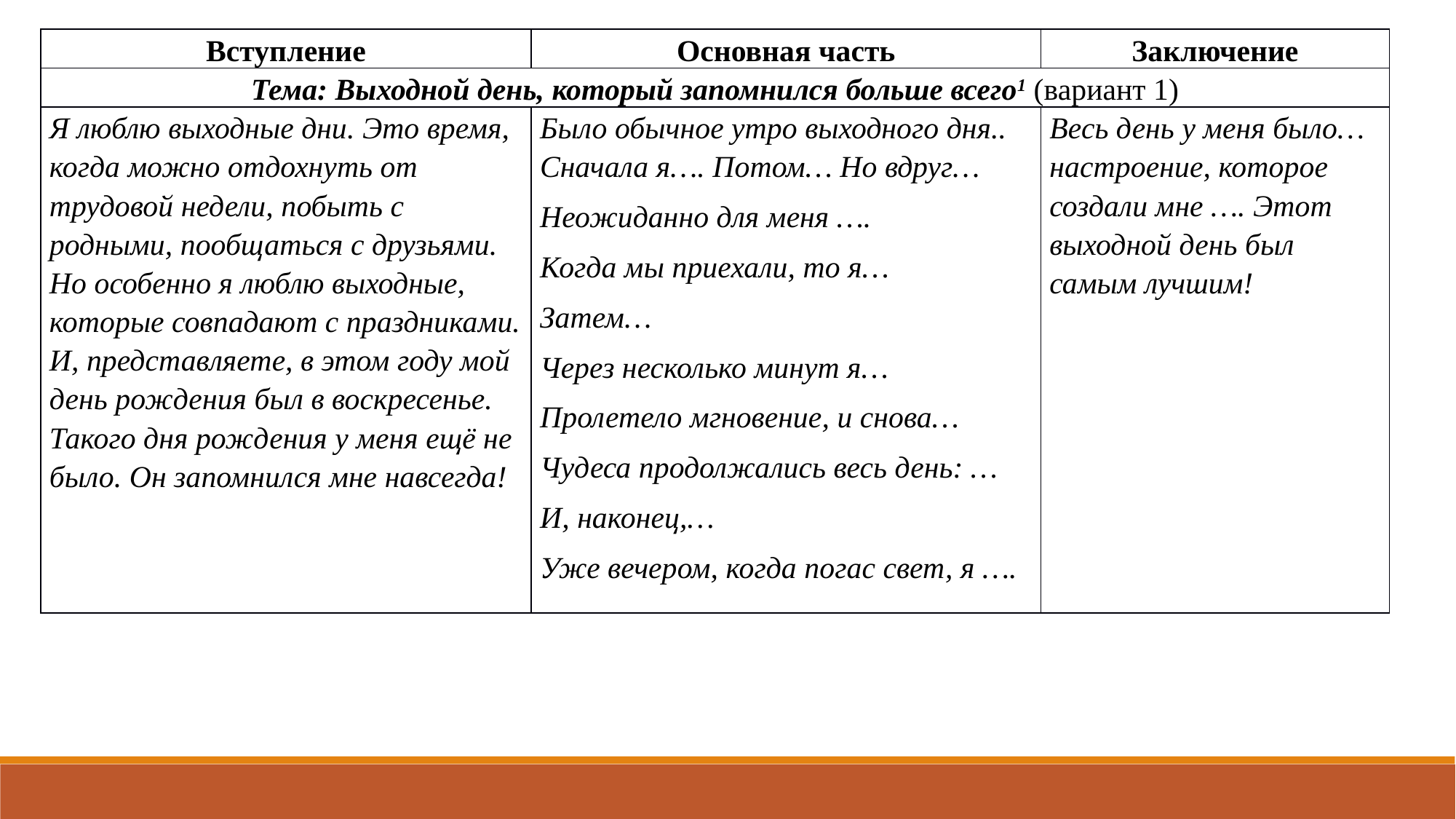

| Вступление | Основная часть | Заключение |
| --- | --- | --- |
| Тема: Выходной день, который запомнился больше всего1 (вариант 1) |  |  |
| Я люблю выходные дни. Это время, когда можно отдохнуть от трудовой недели, побыть с родными, пообщаться с друзьями. Но особенно я люблю выходные, которые совпадают с праздниками. И, представляете, в этом году мой день рождения был в воскресенье. Такого дня рождения у меня ещё не было. Он запомнился мне навсегда! | Было обычное утро выходного дня.. Сначала я…. Потом… Но вдруг… Неожиданно для меня …. Когда мы приехали, то я… Затем… Через несколько минут я… Пролетело мгновение, и снова… Чудеса продолжались весь день: … И, наконец,… Уже вечером, когда погас свет, я …. | Весь день у меня было… настроение, которое создали мне …. Этот выходной день был самым лучшим! |